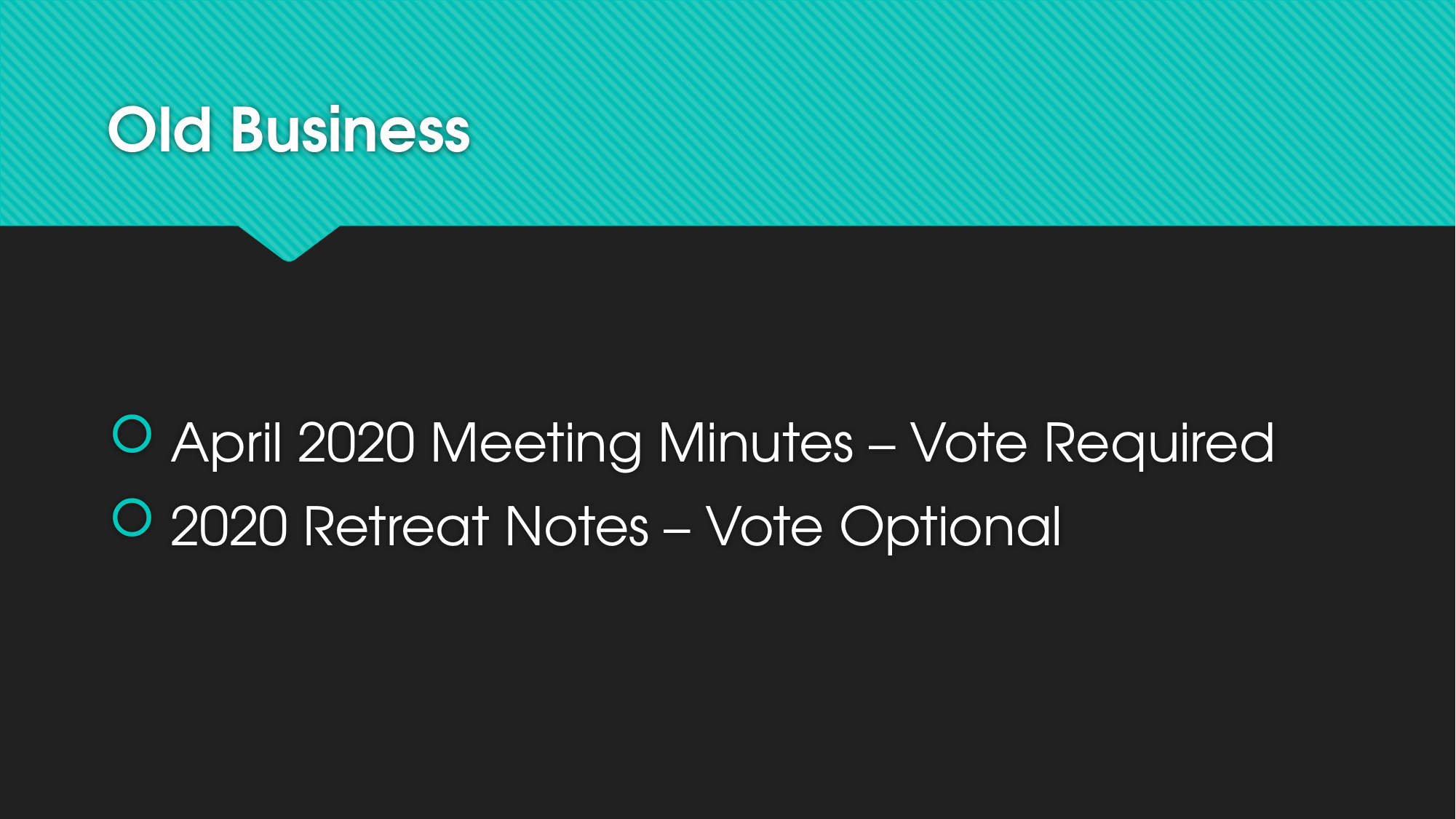

# Old Business
 April 2020 Meeting Minutes – Vote Required
 2020 Retreat Notes – Vote Optional